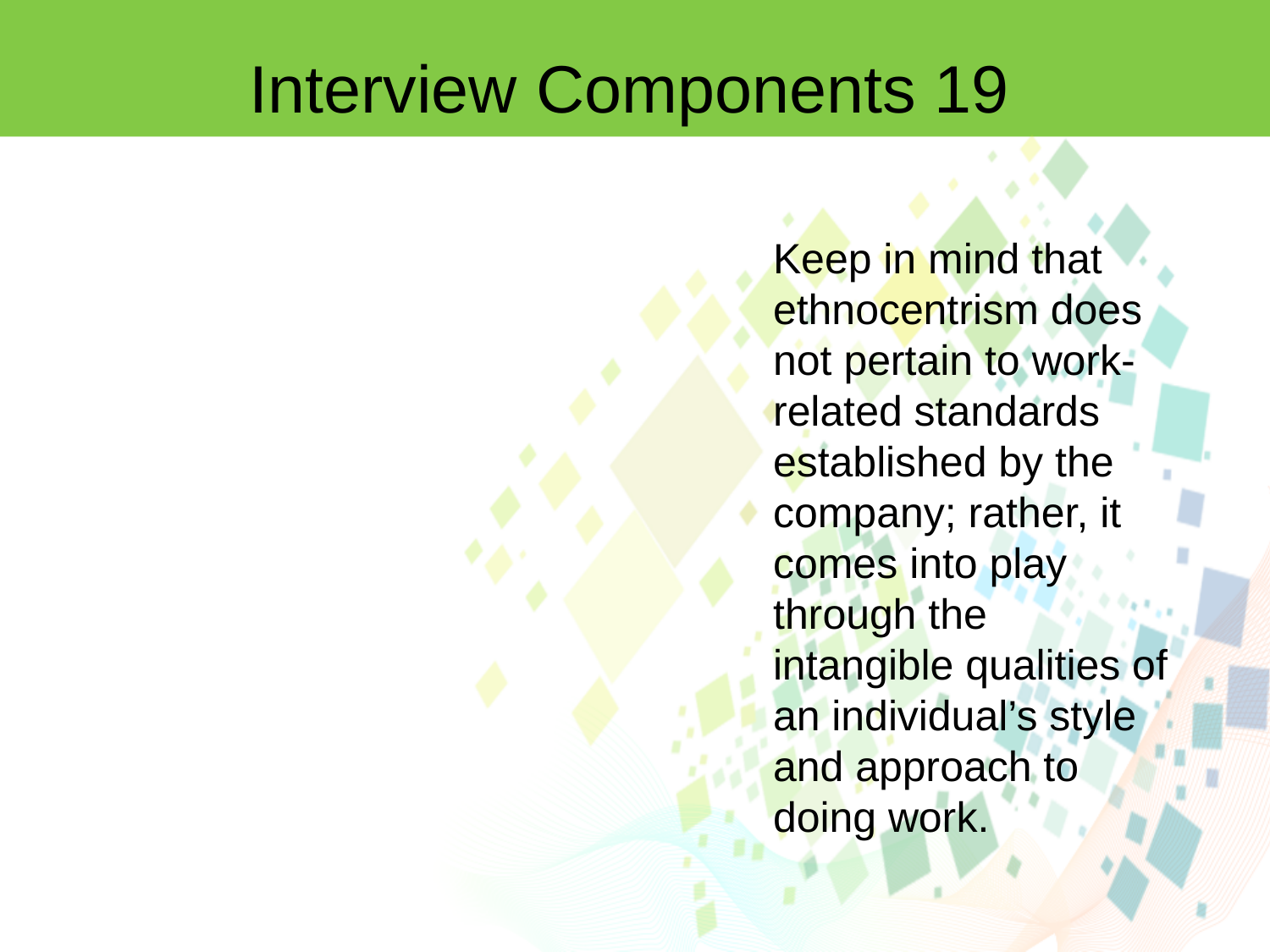

Interview Components 19
Keep in mind that ethnocentrism does not pertain to work-related standards established by the company; rather, it comes into play through the intangible qualities of an individual’s style and approach to doing work.